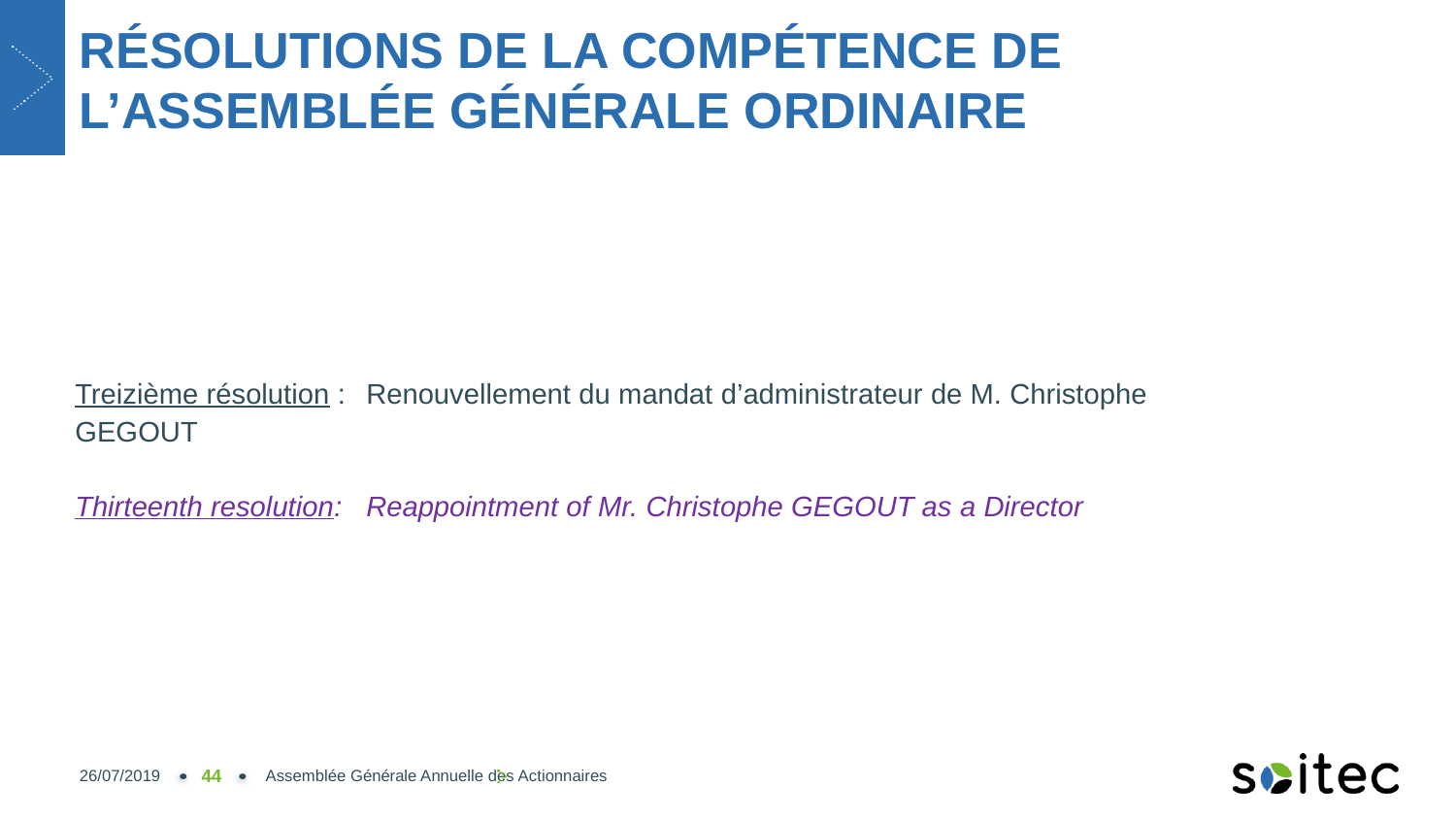

# RÉSOLUTIONS DE LA COMPÉTENCE DE L’ASSEMBLÉE GÉNÉRALE ORDINAIRE
Treizième résolution :	Renouvellement du mandat d’administrateur de M. Christophe
GEGOUT

Thirteenth resolution:	Reappointment of Mr. Christophe GEGOUT as a Director

26/07/2019
44
Assemblée Générale Annuelle des Actionnaires